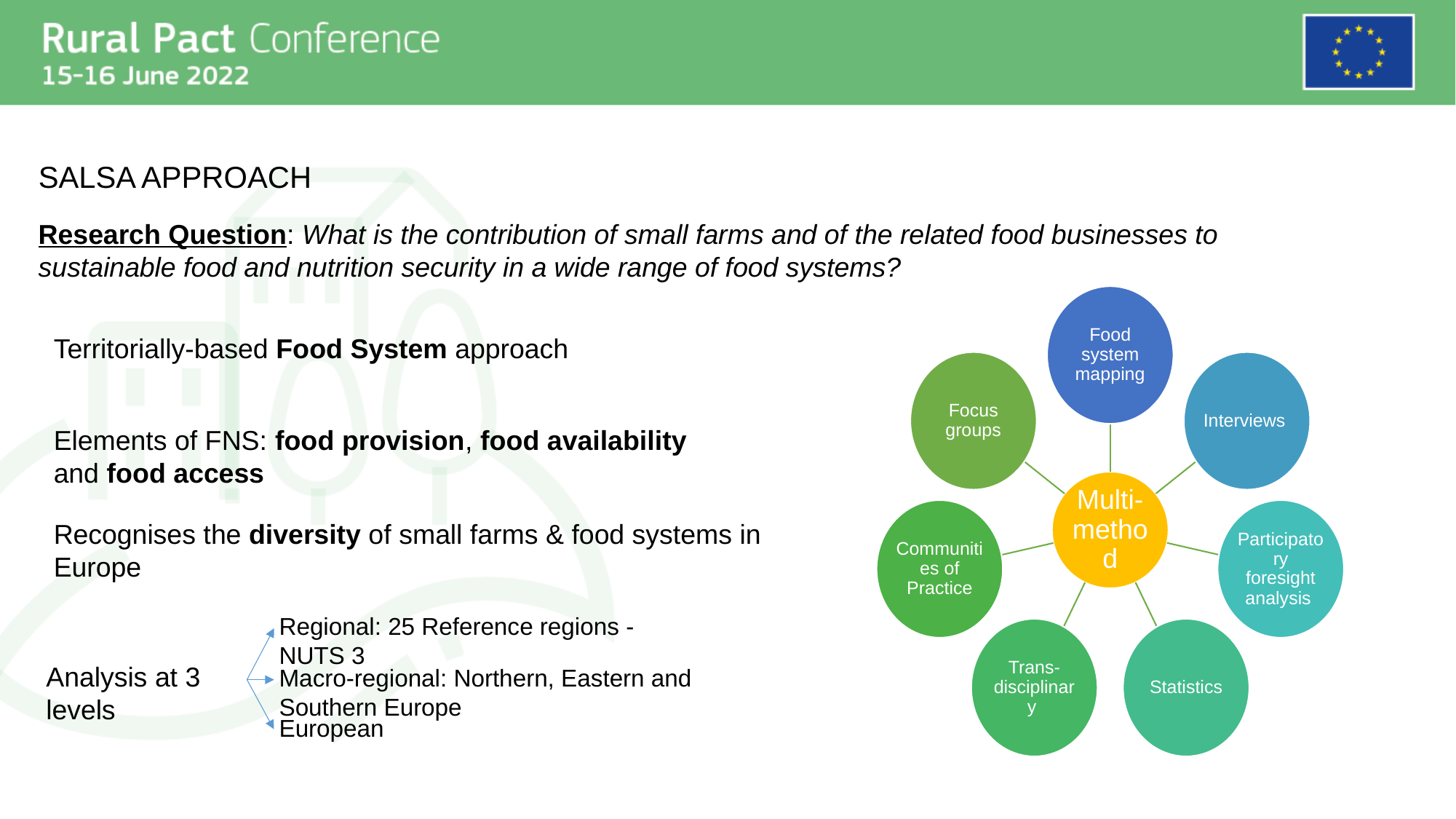

SALSA APPROACH
Research Question: What is the contribution of small farms and of the related food businesses to sustainable food and nutrition security in a wide range of food systems?
Multi-method

Food system mapping

Interviews

Participatory foresight analysis

Statistics

Trans-disciplinary

Communities of Practice

Focus groups
Territorially-based Food System approach
Elements of FNS: food provision, food availability and food access
Recognises the diversity of small farms & food systems in Europe
Regional: 25 Reference regions - NUTS 3
Macro-regional: Northern, Eastern and Southern Europe
European
Analysis at 3 levels